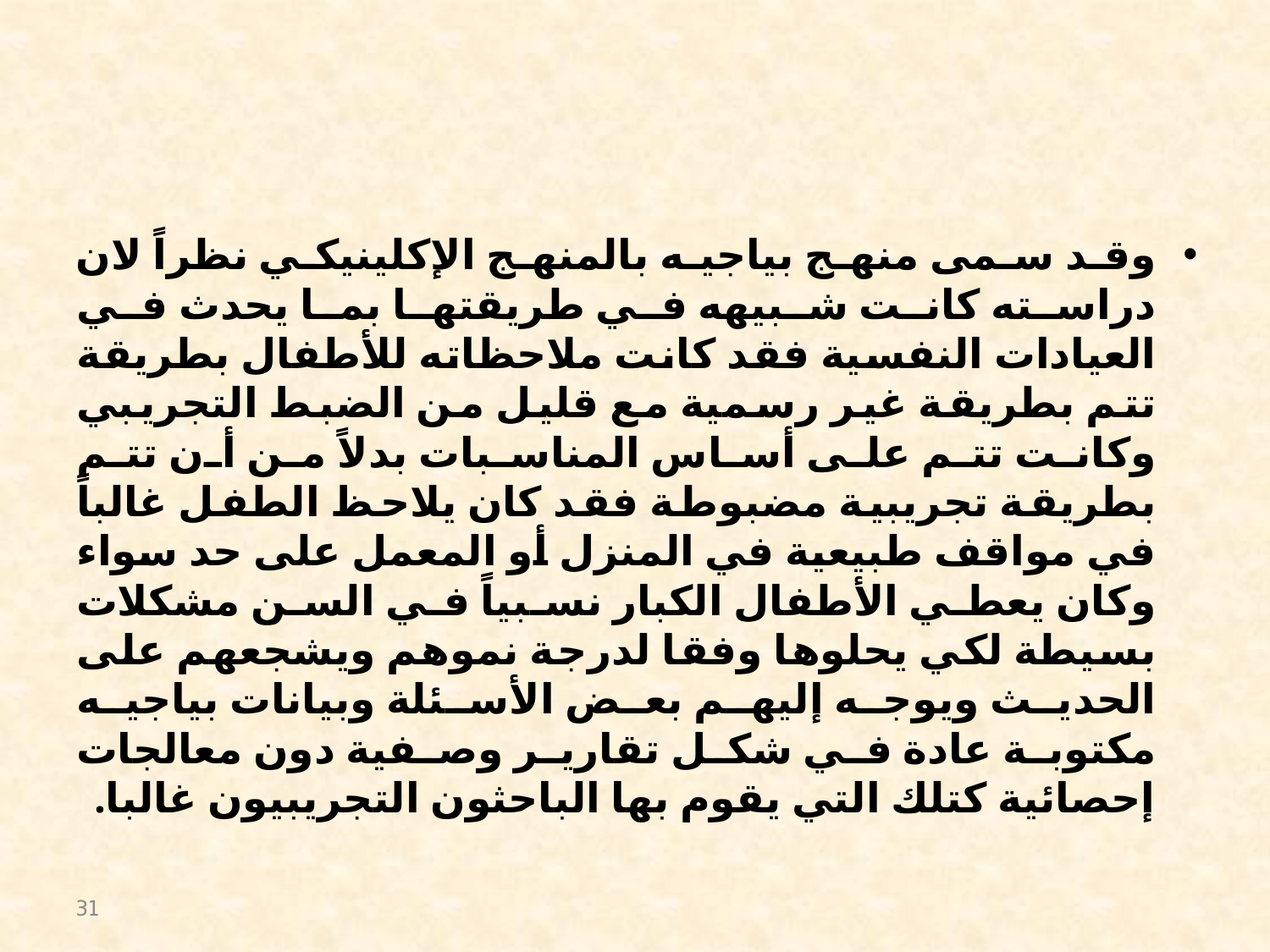

#
وقد سمى منهج بياجيه بالمنهج الإكلينيكي نظراً لان دراسته كانت شبيهه في طريقتها بما يحدث في العيادات النفسية فقد كانت ملاحظاته للأطفال بطريقة تتم بطريقة غير رسمية مع قليل من الضبط التجريبي وكانت تتم على أساس المناسبات بدلاً من أن تتم بطريقة تجريبية مضبوطة فقد كان يلاحظ الطفل غالباً في مواقف طبيعية في المنزل أو المعمل على حد سواء وكان يعطي الأطفال الكبار نسبياً في السن مشكلات بسيطة لكي يحلوها وفقا لدرجة نموهم ويشجعهم على الحديث ويوجه إليهم بعض الأسئلة وبيانات بياجيه مكتوبة عادة في شكل تقارير وصفية دون معالجات إحصائية كتلك التي يقوم بها الباحثون التجريبيون غالبا.

31